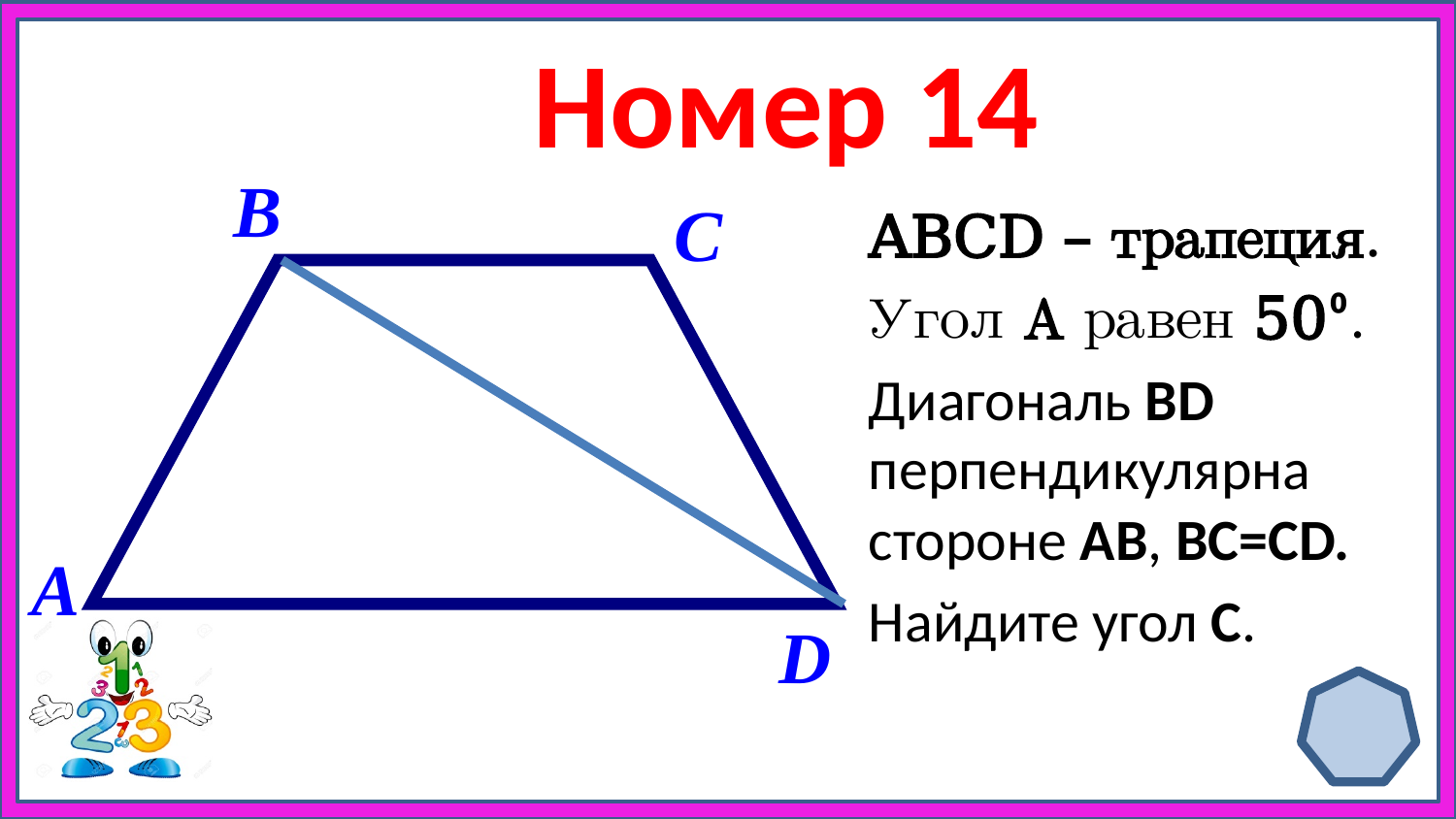

# Номер 14
В
С
ABCD – трапеция.
Угол А равен 50⁰.
Диагональ ВD перпендикулярна стороне АВ, ВС=СD.
Найдите угол С.

А
D